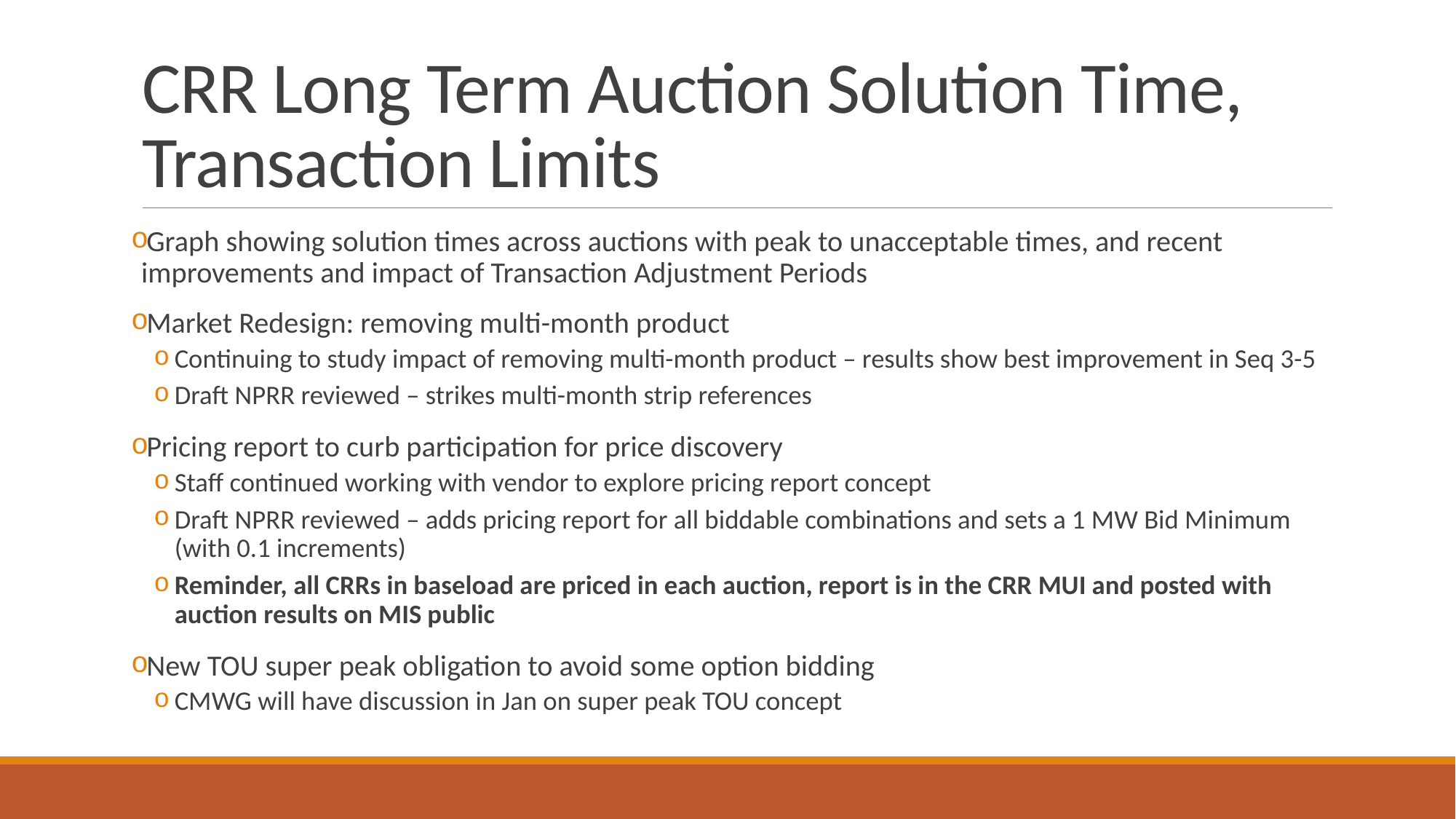

# CRR Long Term Auction Solution Time, Transaction Limits
Graph showing solution times across auctions with peak to unacceptable times, and recent improvements and impact of Transaction Adjustment Periods
Market Redesign: removing multi-month product
Continuing to study impact of removing multi-month product – results show best improvement in Seq 3-5
Draft NPRR reviewed – strikes multi-month strip references
Pricing report to curb participation for price discovery
Staff continued working with vendor to explore pricing report concept
Draft NPRR reviewed – adds pricing report for all biddable combinations and sets a 1 MW Bid Minimum (with 0.1 increments)
Reminder, all CRRs in baseload are priced in each auction, report is in the CRR MUI and posted with auction results on MIS public
New TOU super peak obligation to avoid some option bidding
CMWG will have discussion in Jan on super peak TOU concept